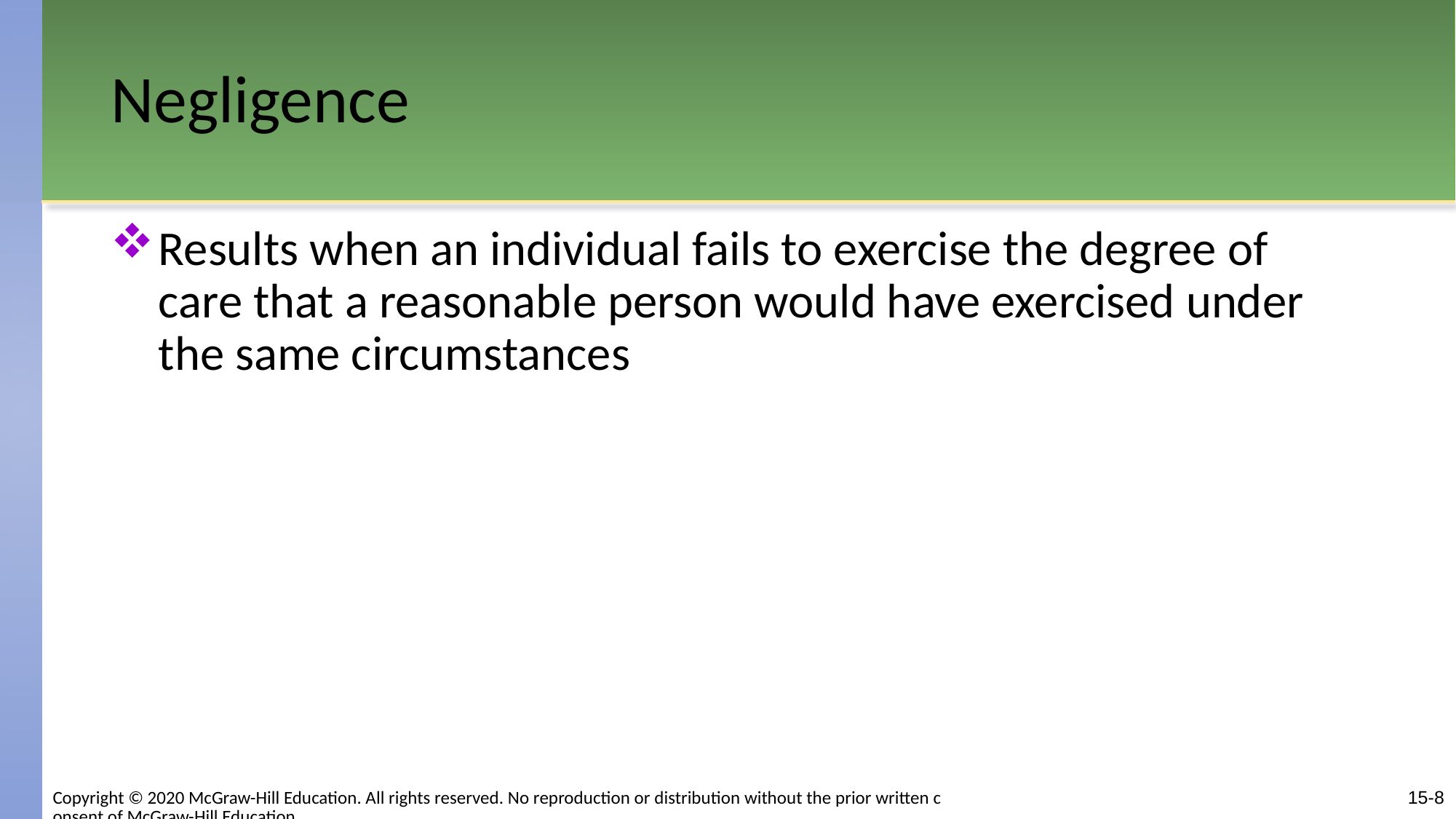

# Negligence
Results when an individual fails to exercise the degree of care that a reasonable person would have exercised under the same circumstances
15-8
Copyright © 2020 McGraw-Hill Education. All rights reserved. No reproduction or distribution without the prior written consent of McGraw-Hill Education.